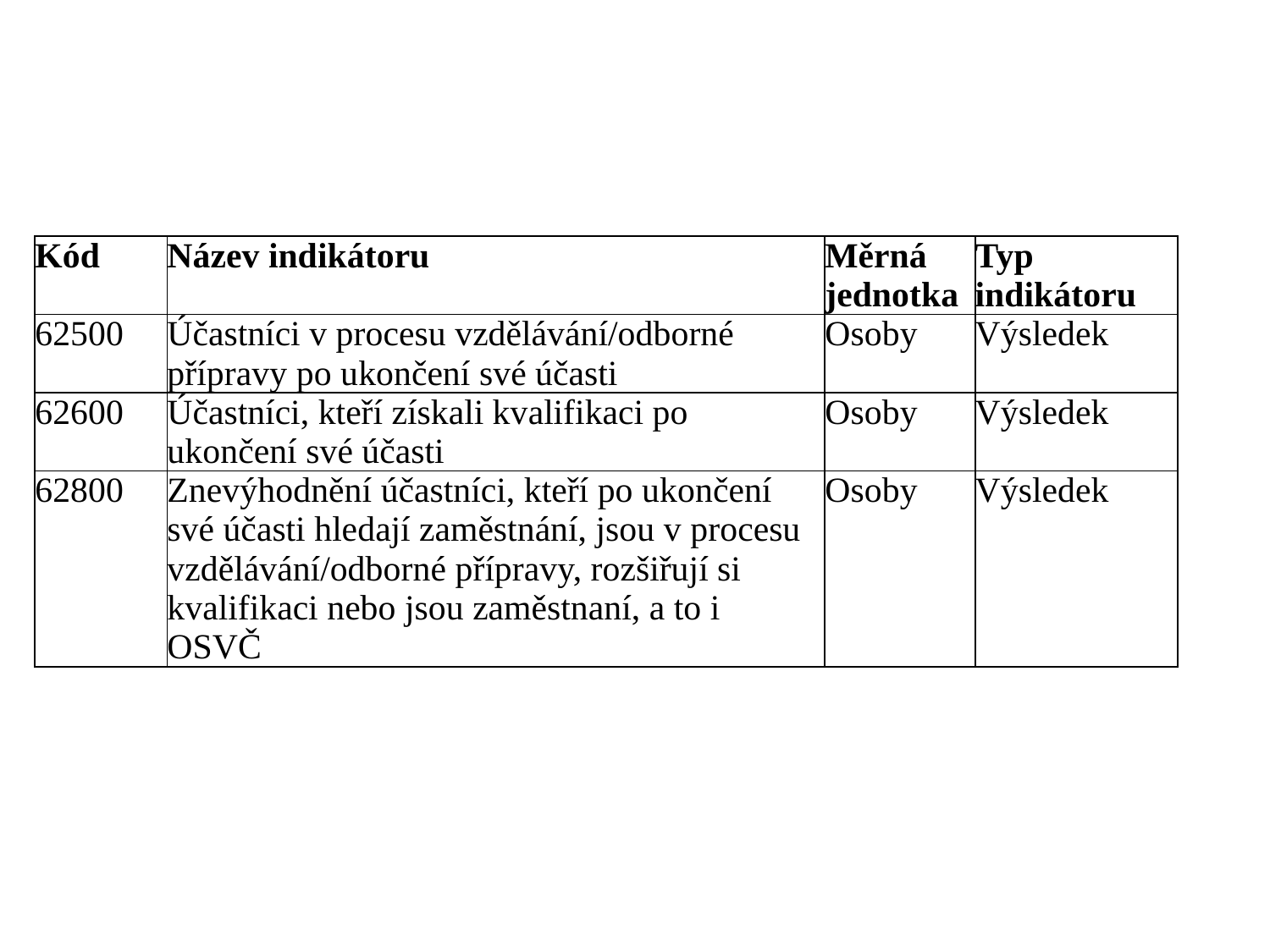

| Kód | Název indikátoru | Měrná jednotka | Typ indikátoru |
| --- | --- | --- | --- |
| 62500 | Účastníci v procesu vzdělávání/odborné přípravy po ukončení své účasti | Osoby | Výsledek |
| 62600 | Účastníci, kteří získali kvalifikaci po ukončení své účasti | Osoby | Výsledek |
| 62800 | Znevýhodnění účastníci, kteří po ukončení své účasti hledají zaměstnání, jsou v procesu vzdělávání/odborné přípravy, rozšiřují si kvalifikaci nebo jsou zaměstnaní, a to i OSVČ | Osoby | Výsledek |